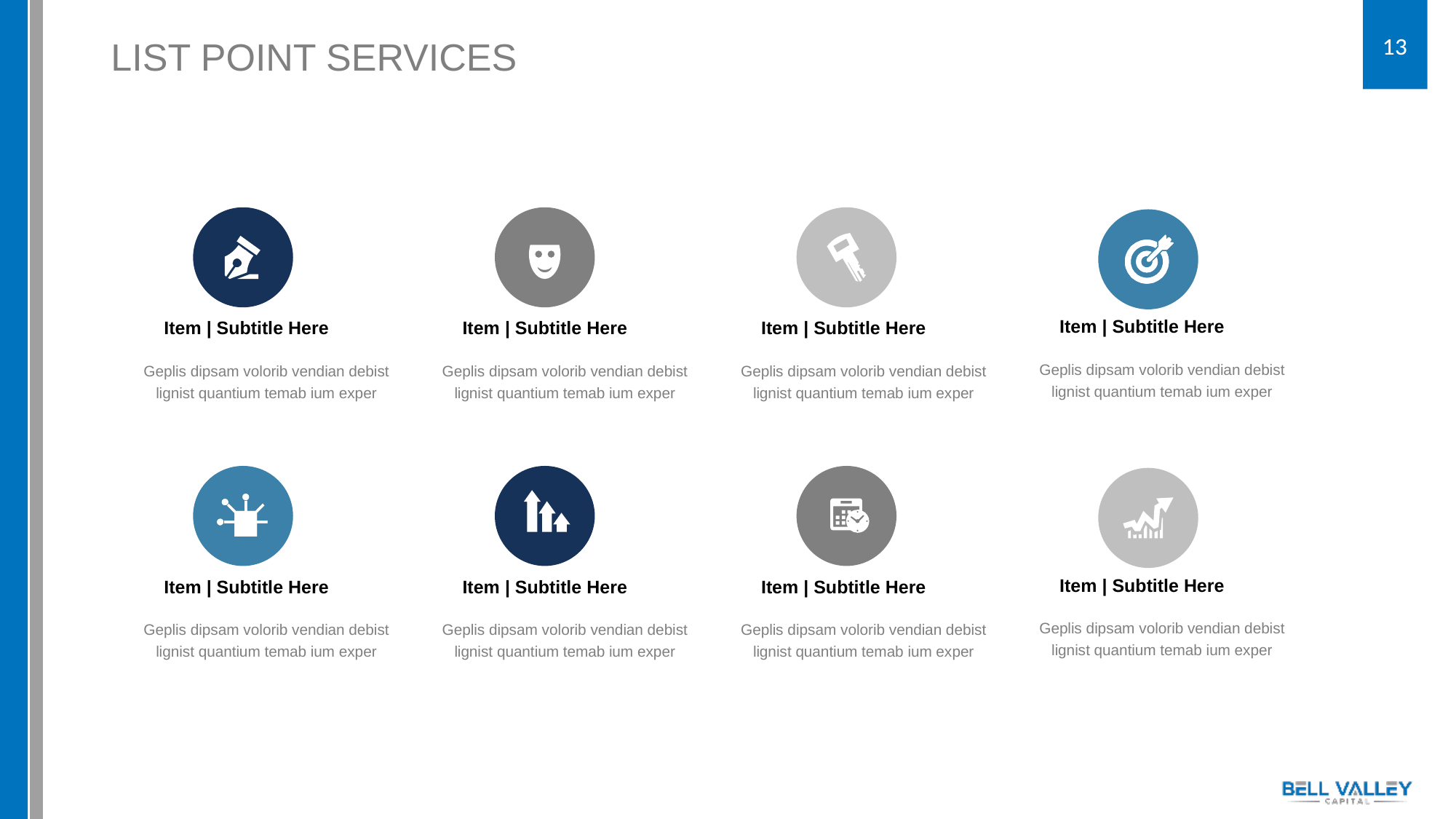

13
# List point services

Item | Subtitle Here
Item | Subtitle Here
Item | Subtitle Here
Item | Subtitle Here
Geplis dipsam volorib vendian debist lignist quantium temab ium exper
Geplis dipsam volorib vendian debist lignist quantium temab ium exper
Geplis dipsam volorib vendian debist lignist quantium temab ium exper
Geplis dipsam volorib vendian debist lignist quantium temab ium exper

Item | Subtitle Here
Item | Subtitle Here
Item | Subtitle Here
Item | Subtitle Here
Geplis dipsam volorib vendian debist lignist quantium temab ium exper
Geplis dipsam volorib vendian debist lignist quantium temab ium exper
Geplis dipsam volorib vendian debist lignist quantium temab ium exper
Geplis dipsam volorib vendian debist lignist quantium temab ium exper